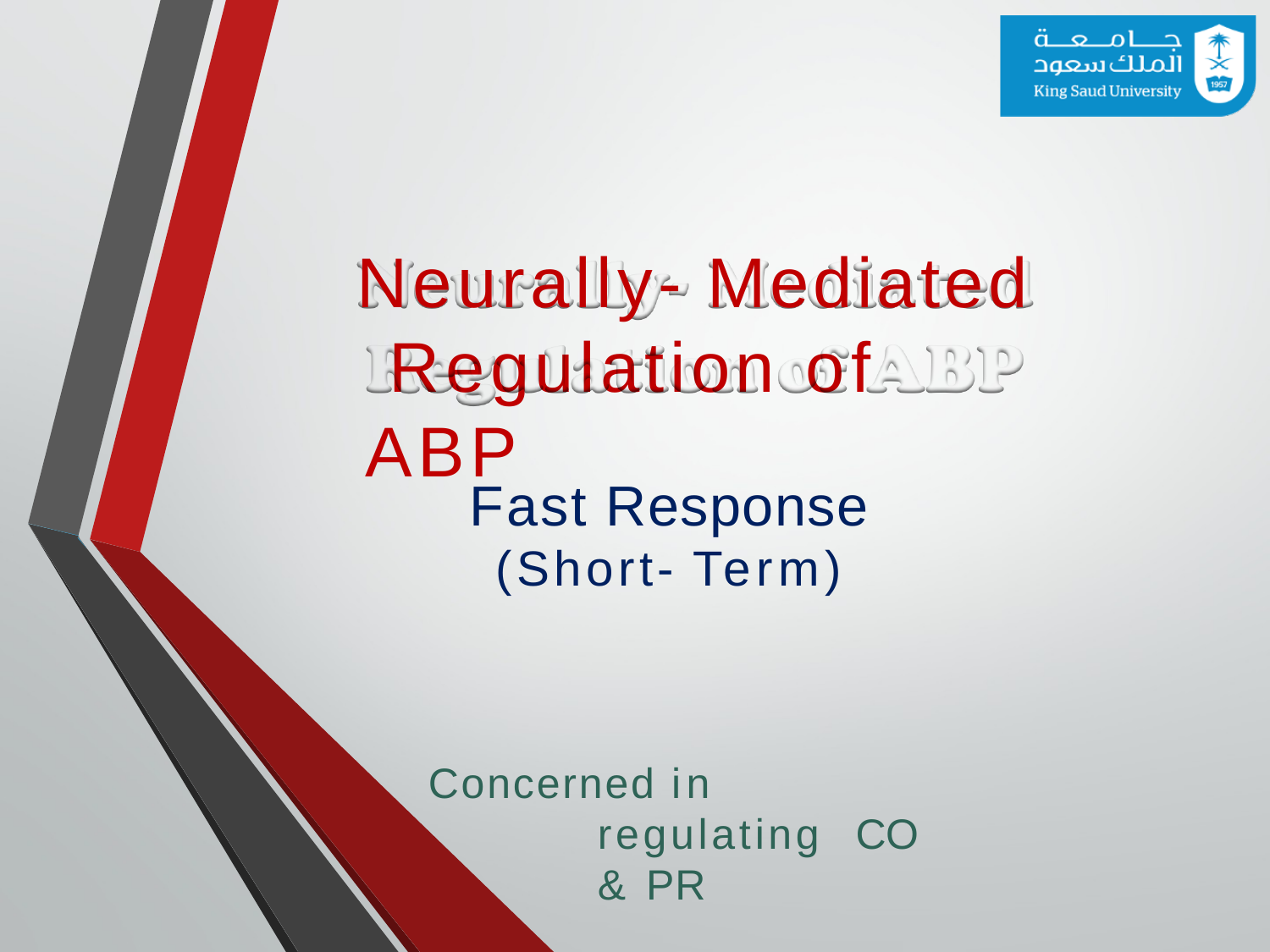

# Neurally- Mediated  Regulation of ABP

Fast Response
(Short- Term)

Concerned in regulating  CO & PR